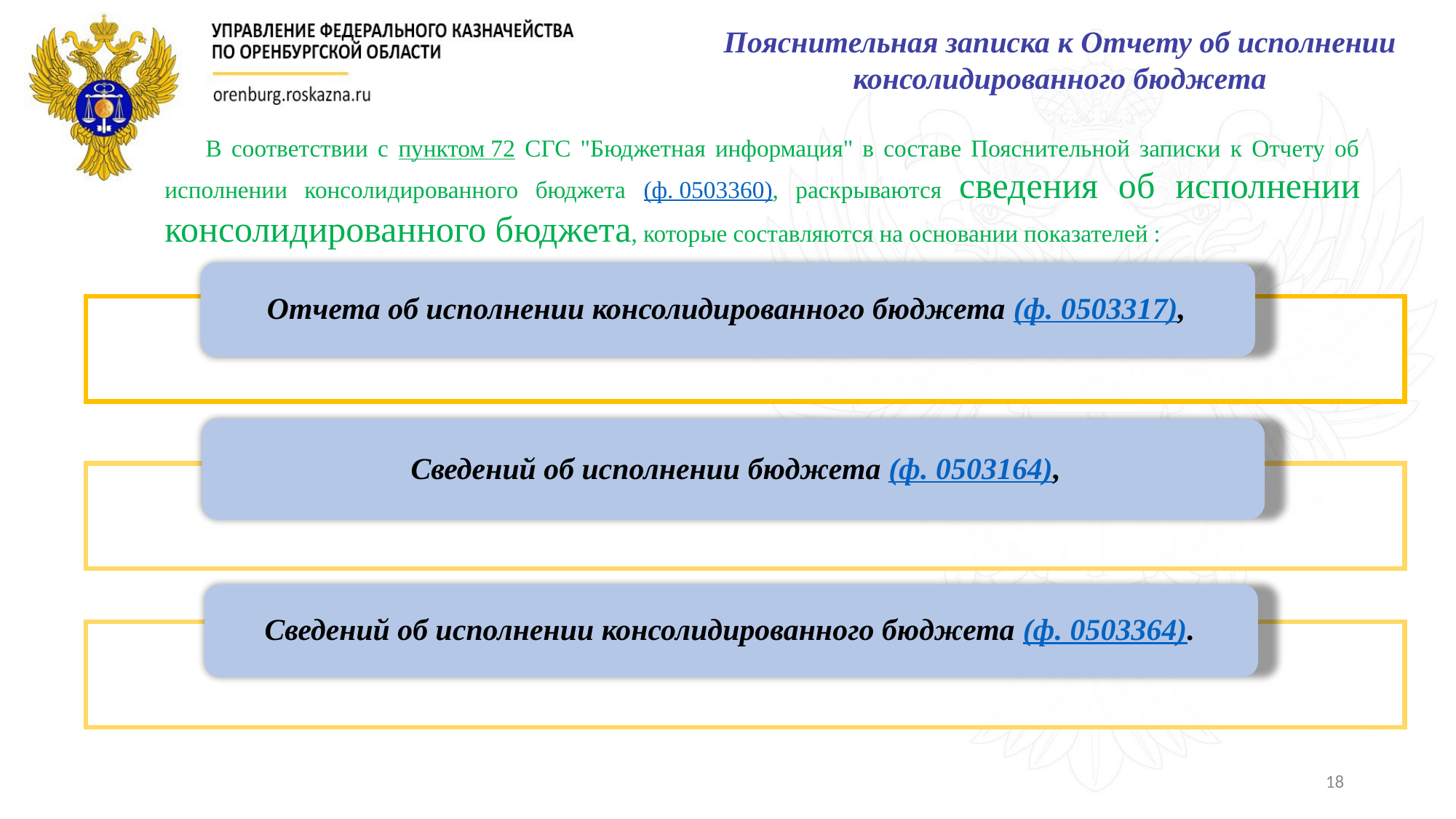

Пояснительная записка к Отчету об исполнении
консолидированного бюджета
В соответствии с пунктом 72 СГС "Бюджетная информация" в составе Пояснительной записки к Отчету об исполнении консолидированного бюджета (ф. 0503360), раскрываются сведения об исполнении консолидированного бюджета, которые составляются на основании показателей :
Отчета об исполнении консолидированного бюджета (ф. 0503317),
Сведений об исполнении бюджета (ф. 0503164),
Сведений об исполнении консолидированного бюджета (ф. 0503364).
18